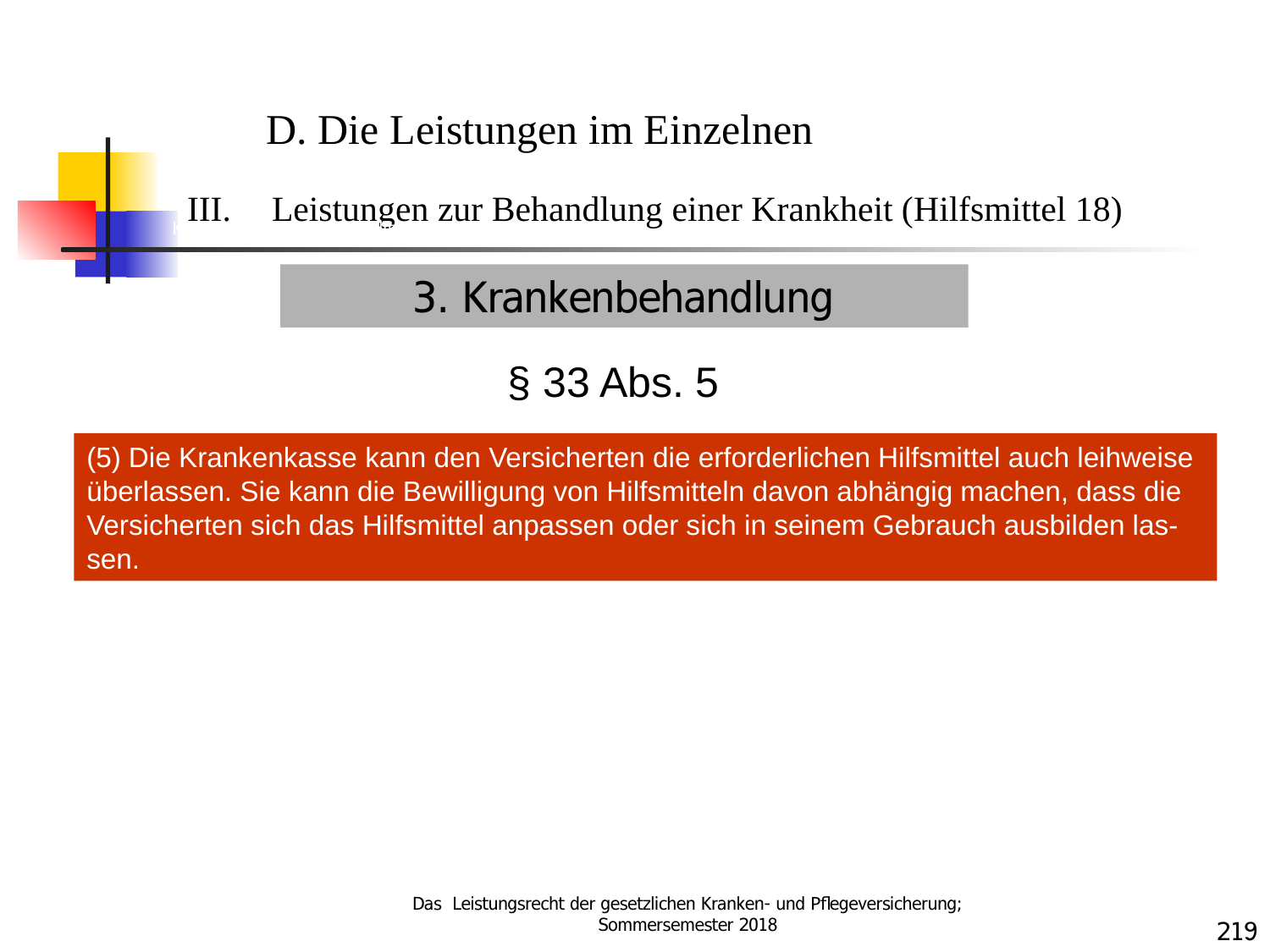

Krankenbehandlung 17 (Hilfsmittel)
D. Die Leistungen im Einzelnen

Leistungen zur Behandlung einer Krankheit (Hilfsmittel 18)
3. Krankenbehandlung
§ 33 Abs. 5
(5) Die Krankenkasse kann den Versicherten die erforderlichen Hilfsmittel auch leihweise überlassen. Sie kann die Bewilligung von Hilfsmitteln davon abhängig machen, dass die Versicherten sich das Hilfsmittel anpassen oder sich in seinem Gebrauch ausbilden las-sen.
Krankheit
Das  Leistungsrecht der gesetzlichen Kranken- und Pflegeversicherung; Sommersemester 2018
219